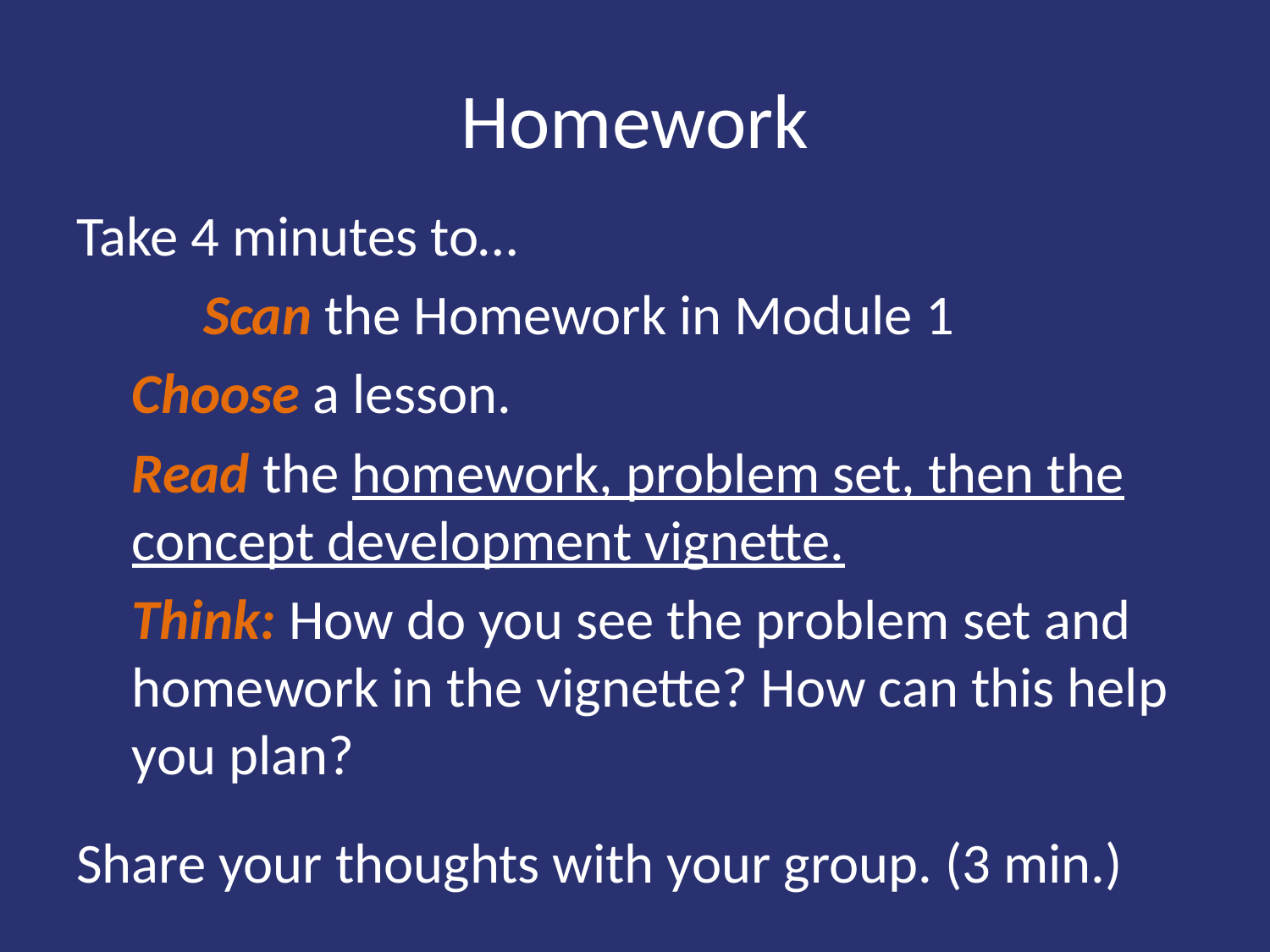

# Homework
Take 4 minutes to…
	Scan the Homework in Module 1
Choose a lesson.
Read the homework, problem set, then the concept development vignette.
Think: How do you see the problem set and homework in the vignette? How can this help you plan?

Share your thoughts with your group. (3 min.)